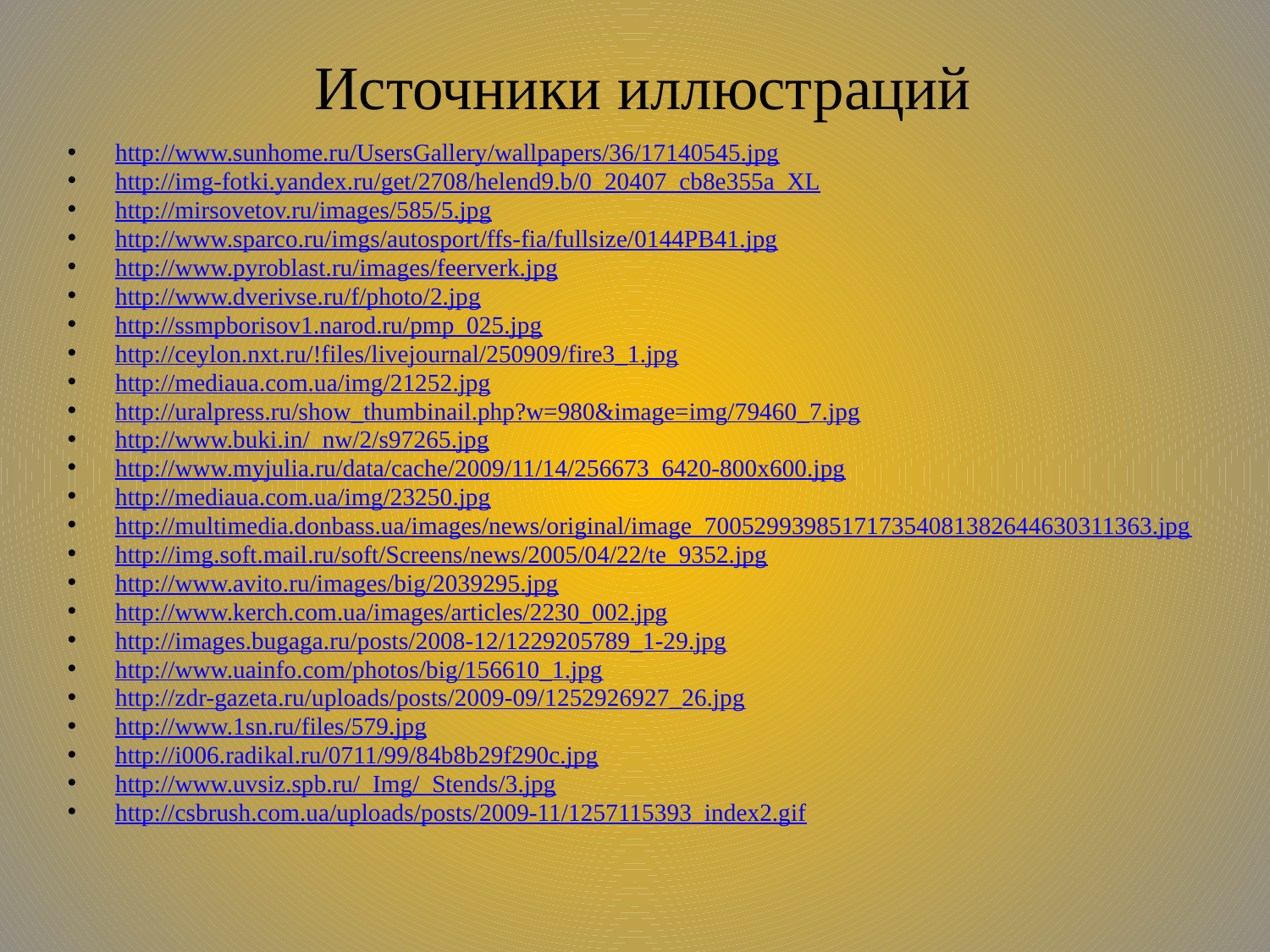

# Источники иллюстраций
http://www.sunhome.ru/UsersGallery/wallpapers/36/17140545.jpg
http://img-fotki.yandex.ru/get/2708/helend9.b/0_20407_cb8e355a_XL
http://mirsovetov.ru/images/585/5.jpg
http://www.sparco.ru/imgs/autosport/ffs-fia/fullsize/0144PB41.jpg
http://www.pyroblast.ru/images/feerverk.jpg
http://www.dverivse.ru/f/photo/2.jpg
http://ssmpborisov1.narod.ru/pmp_025.jpg
http://ceylon.nxt.ru/!files/livejournal/250909/fire3_1.jpg
http://mediaua.com.ua/img/21252.jpg
http://uralpress.ru/show_thumbinail.php?w=980&image=img/79460_7.jpg
http://www.buki.in/_nw/2/s97265.jpg
http://www.myjulia.ru/data/cache/2009/11/14/256673_6420-800x600.jpg
http://mediaua.com.ua/img/23250.jpg
http://multimedia.donbass.ua/images/news/original/image_700529939851717354081382644630311363.jpg
http://img.soft.mail.ru/soft/Screens/news/2005/04/22/te_9352.jpg
http://www.avito.ru/images/big/2039295.jpg
http://www.kerch.com.ua/images/articles/2230_002.jpg
http://images.bugaga.ru/posts/2008-12/1229205789_1-29.jpg
http://www.uainfo.com/photos/big/156610_1.jpg
http://zdr-gazeta.ru/uploads/posts/2009-09/1252926927_26.jpg
http://www.1sn.ru/files/579.jpg
http://i006.radikal.ru/0711/99/84b8b29f290c.jpg
http://www.uvsiz.spb.ru/_Img/_Stends/3.jpg
http://csbrush.com.ua/uploads/posts/2009-11/1257115393_index2.gif